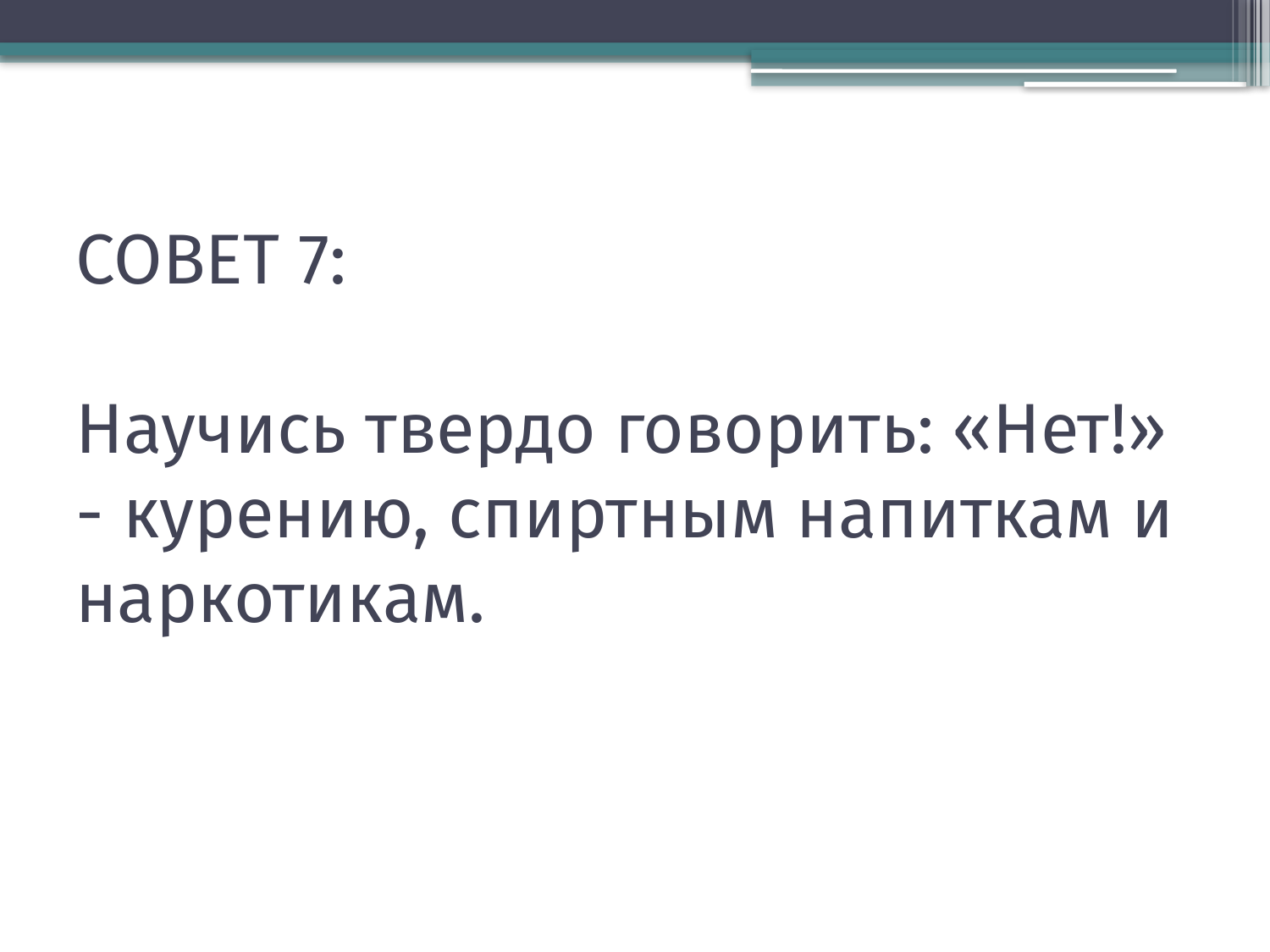

# СОВЕТ 7: Научись твердо говорить: «Нет!» - курению, спиртным напиткам и наркотикам.